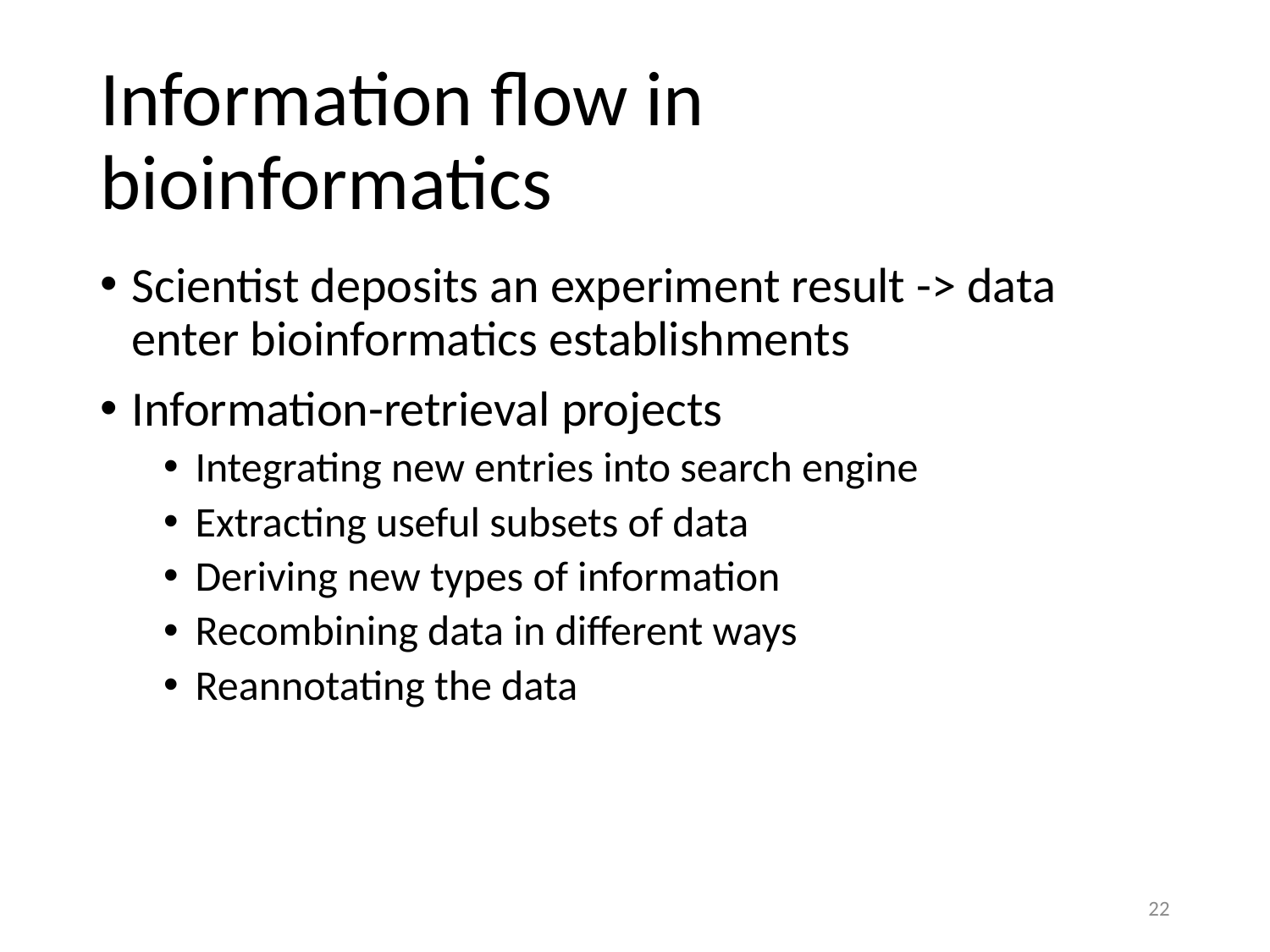

# Information flow in bioinformatics
Scientist deposits an experiment result -> data enter bioinformatics establishments
Information-retrieval projects
Integrating new entries into search engine
Extracting useful subsets of data
Deriving new types of information
Recombining data in different ways
Reannotating the data

22